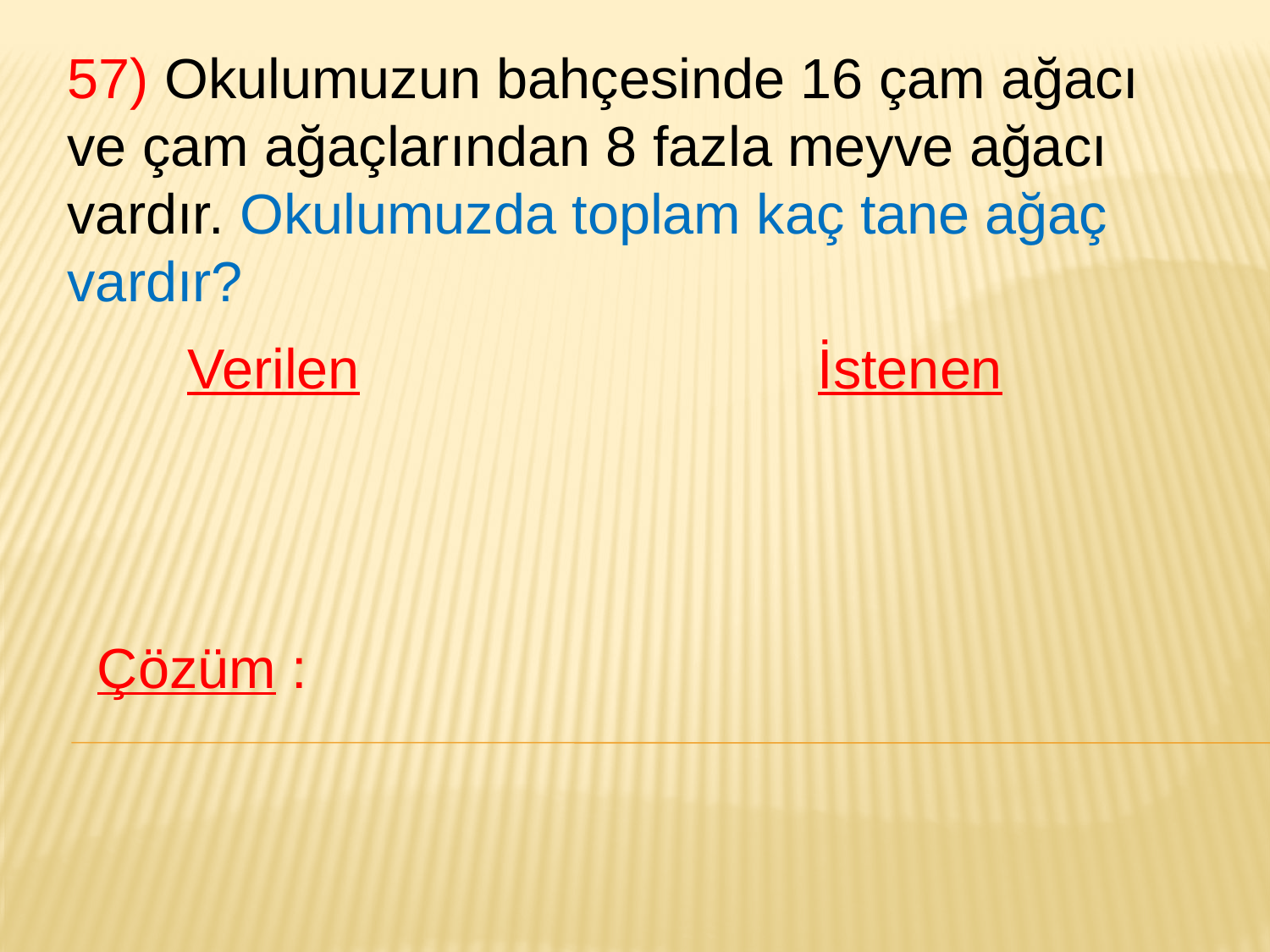

57) Okulumuzun bahçesinde 16 çam ağacı ve çam ağaçlarından 8 fazla meyve ağacı vardır. Okulumuzda toplam kaç tane ağaç vardır?

Verilen
İstenen
Çözüm :